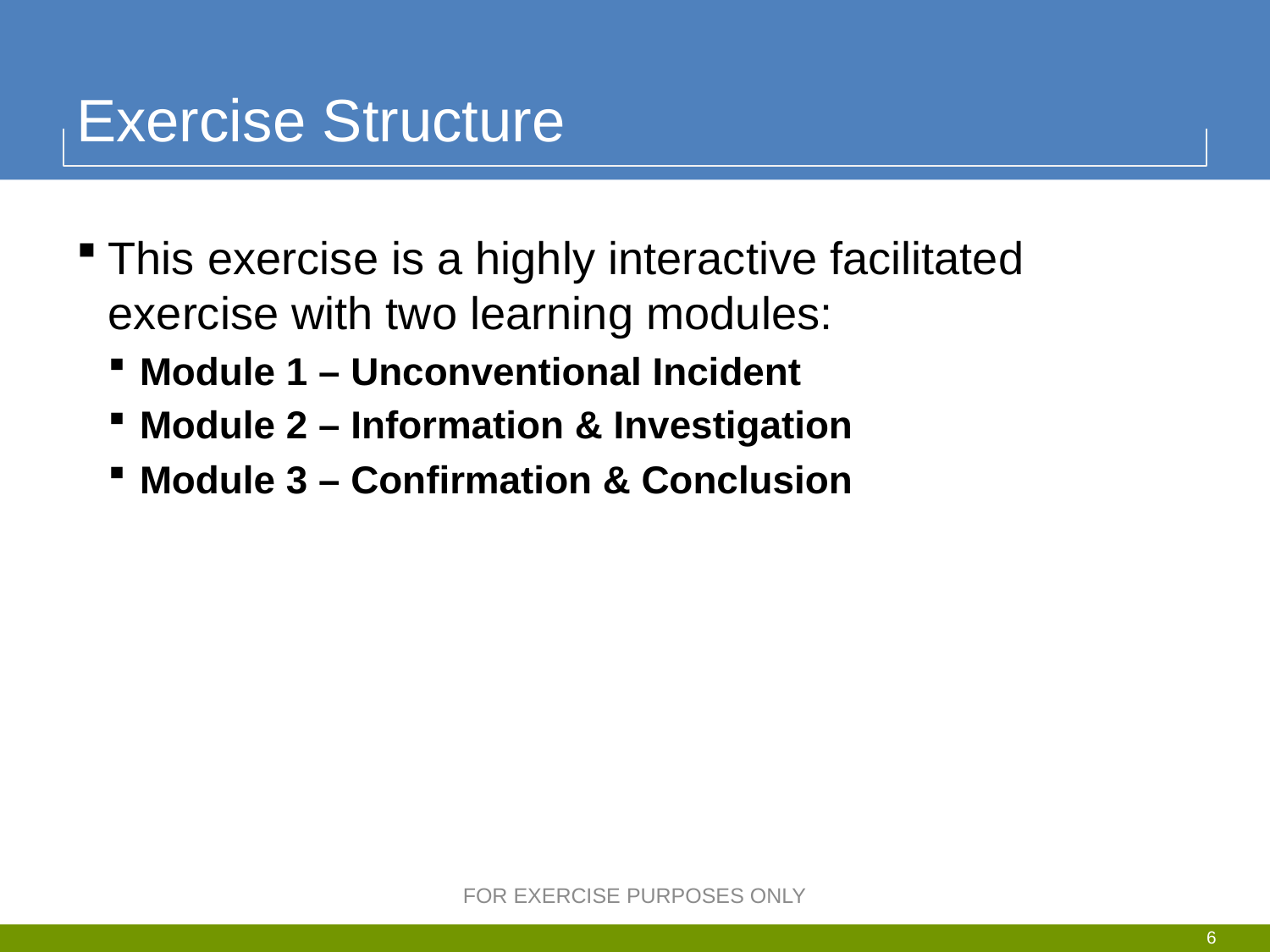

# Exercise Structure
This exercise is a highly interactive facilitated exercise with two learning modules:
Module 1 – Unconventional Incident
Module 2 – Information & Investigation
Module 3 – Confirmation & Conclusion
FOR EXERCISE PURPOSES ONLY